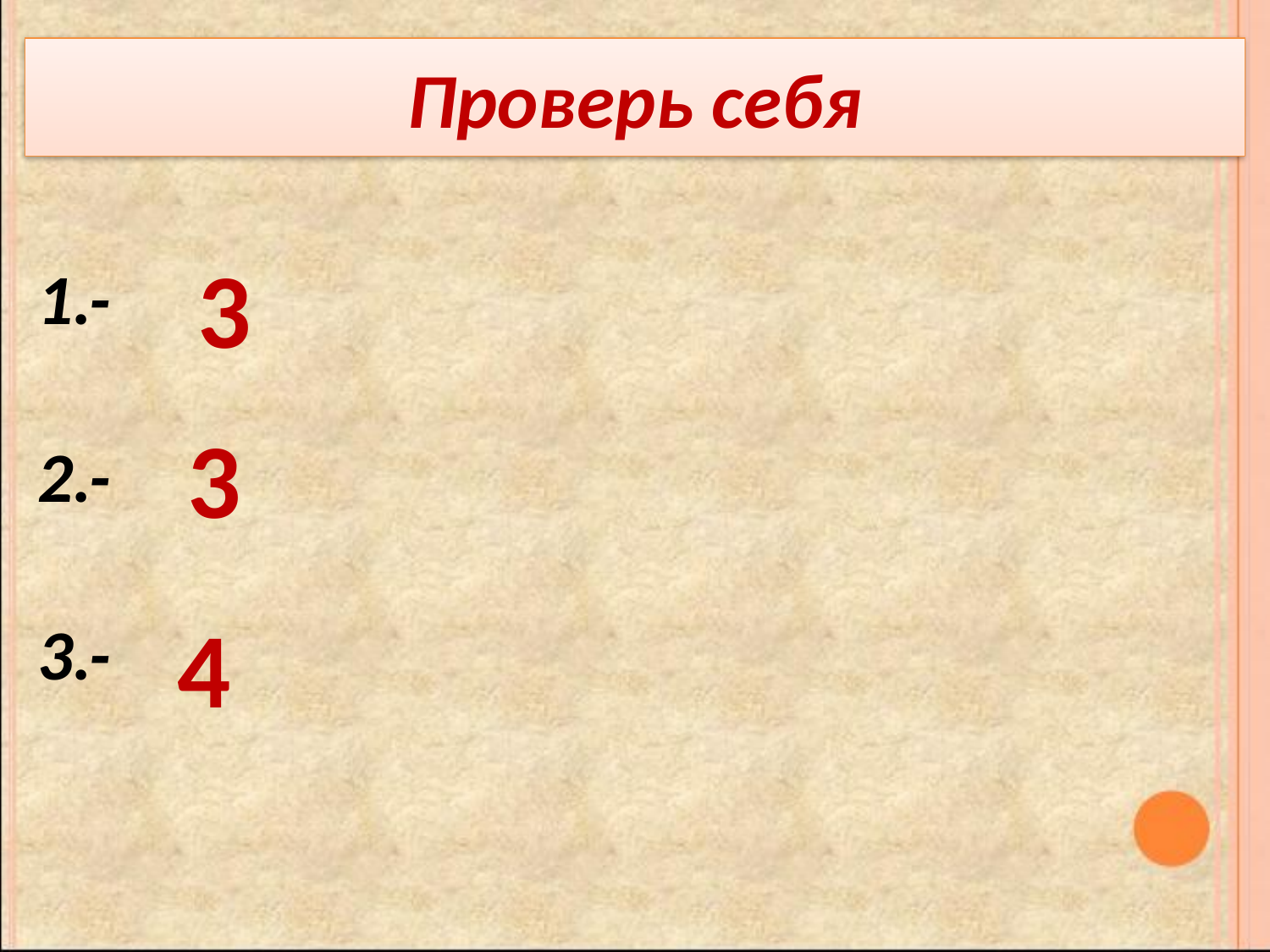

# Проверь себя

1.-

2.-

3.-
3
3
4